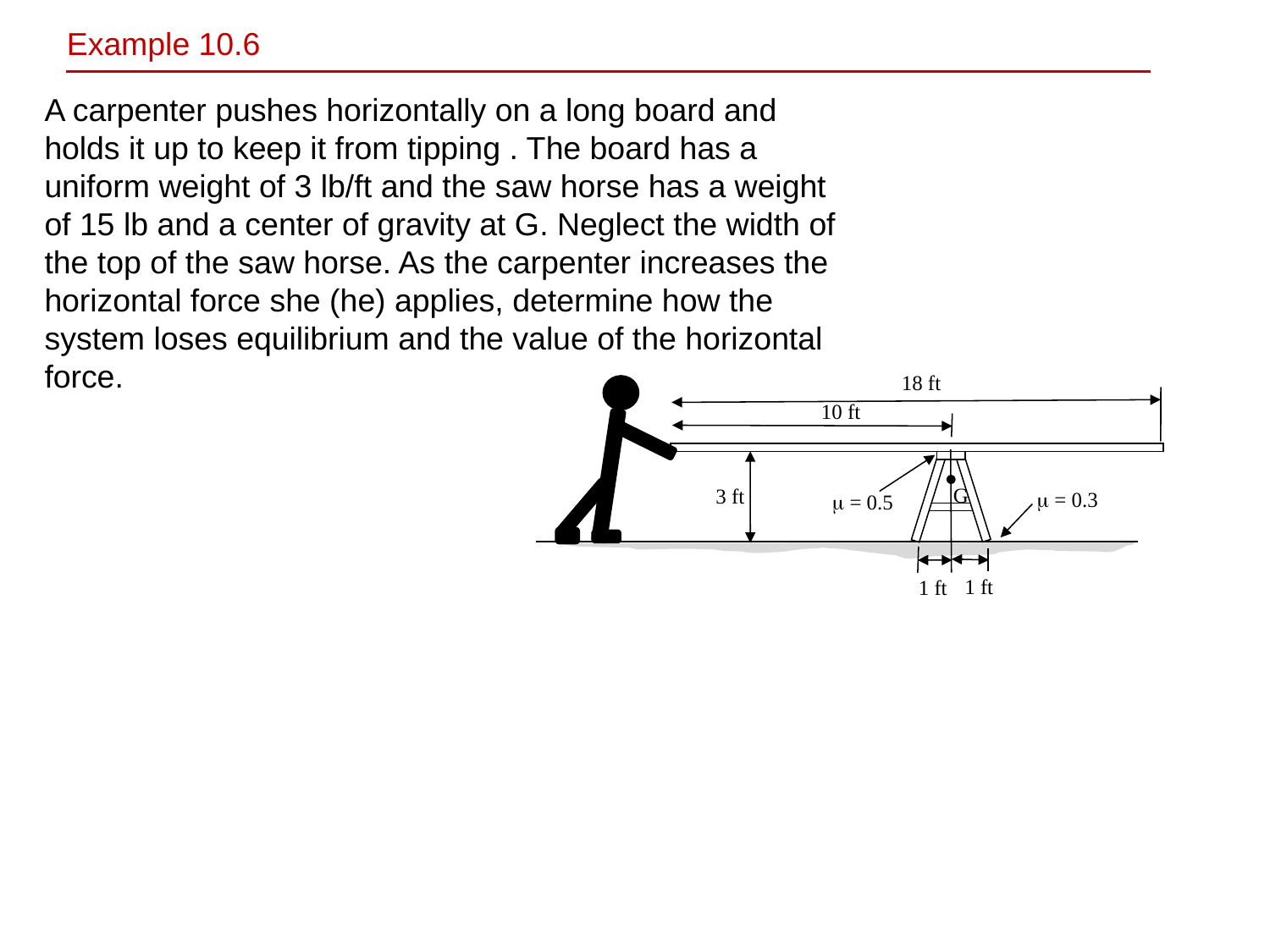

Example 10.6
A carpenter pushes horizontally on a long board and holds it up to keep it from tipping . The board has a uniform weight of 3 lb/ft and the saw horse has a weight of 15 lb and a center of gravity at G. Neglect the width of the top of the saw horse. As the carpenter increases the horizontal force she (he) applies, determine how the system loses equilibrium and the value of the horizontal force.
18 ft

10 ft

G

3 ft
μ = 0.3
μ = 0.5

1 ft
1 ft